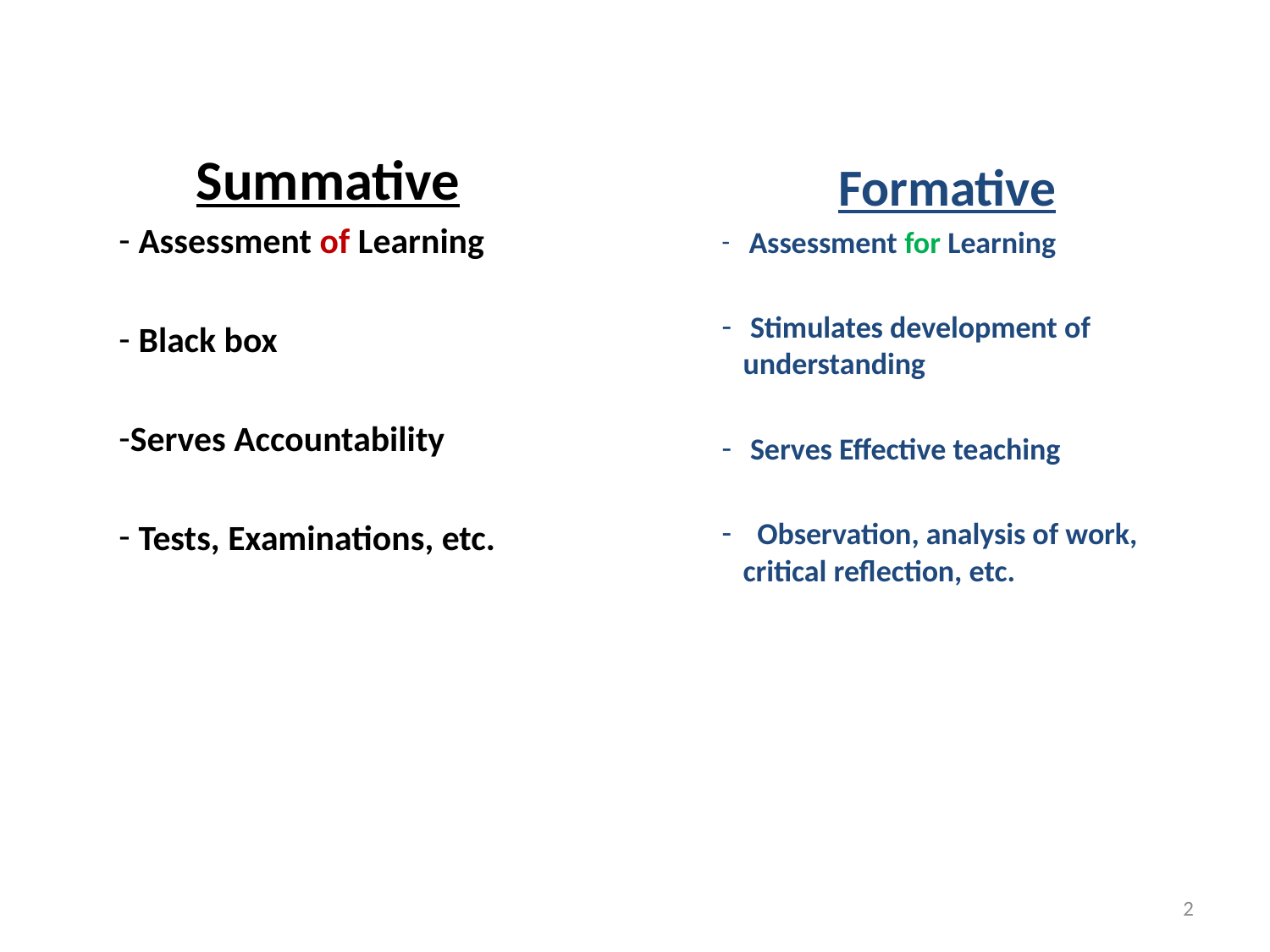

Summative
 Assessment of Learning

 Black box

Serves Accountability

 Tests, Examinations, etc.

Formative
 Assessment for Learning

 Stimulates development of understanding

 Serves Effective teaching

  Observation, analysis of work, critical reflection, etc.

2